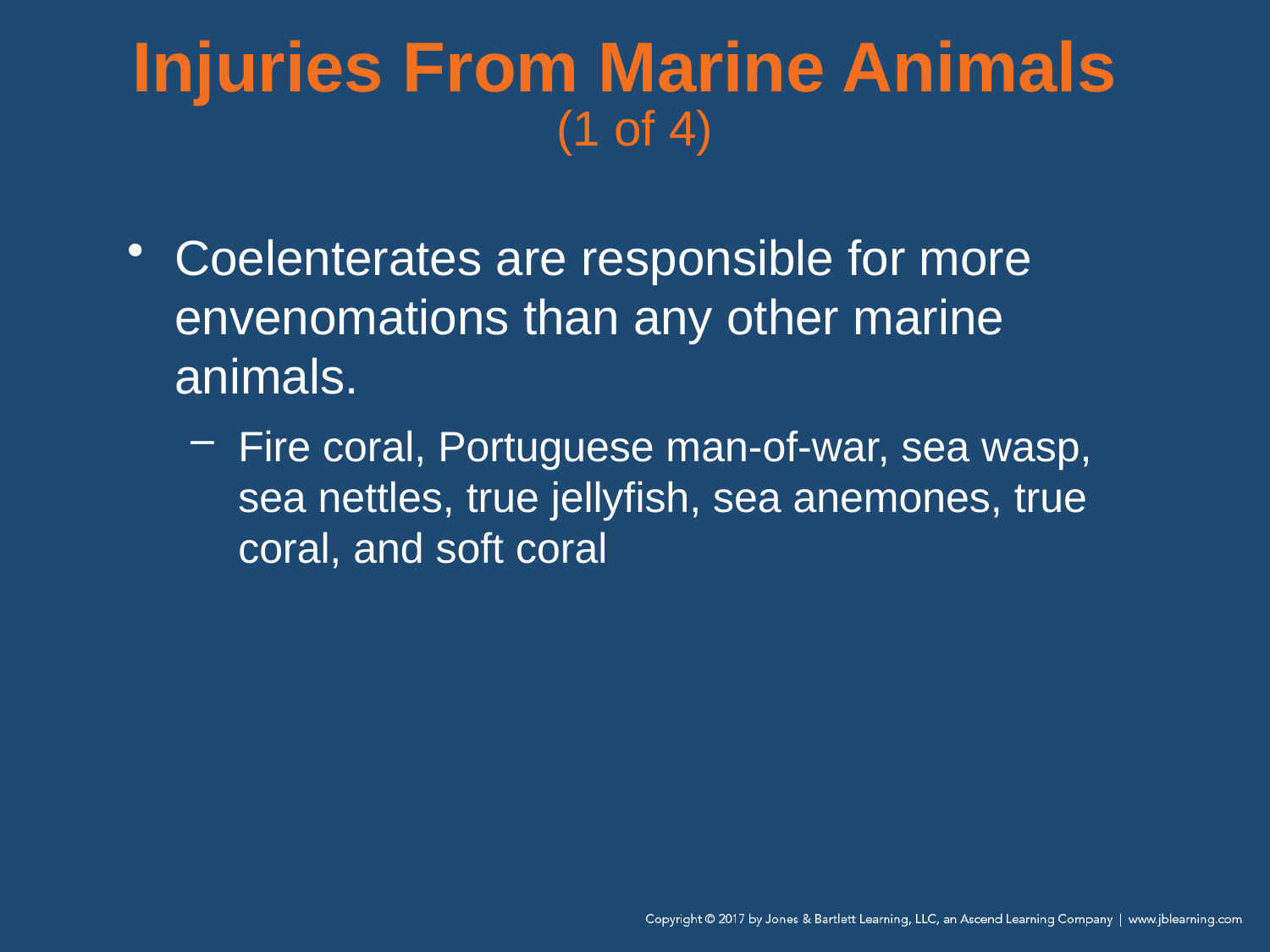

# Injuries From Marine Animals (1 of 4)
Coelenterates are responsible for more envenomations than any other marine animals.
Fire coral, Portuguese man-of-war, sea wasp, sea nettles, true jellyfish, sea anemones, true coral, and soft coral